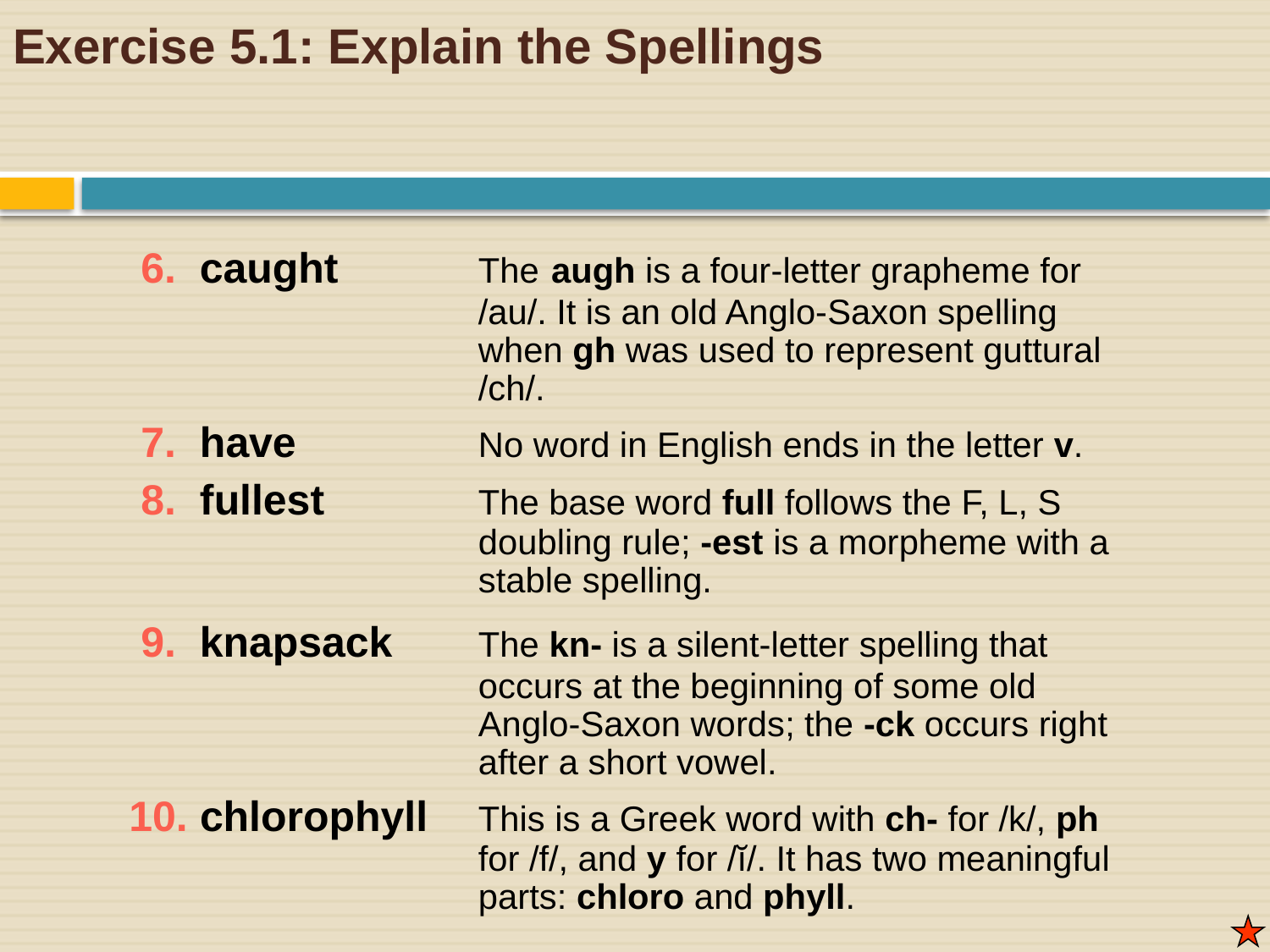

# Exercise 5.1: Explain the Spellings
 6.  caught 	The augh is a four-letter grapheme for /au/. It is an old Anglo-Saxon spelling when gh was used to represent guttural /ch/.
 7.  have  	No word in English ends in the letter v.
 8.  fullest   	The base word full follows the F, L, S doubling rule; -est is a morpheme with a stable spelling.
 9.  knapsack   	The kn- is a silent-letter spelling that occurs at the beginning of some old Anglo-Saxon words; the -ck occurs right after a short vowel.
10. chlorophyll	This is a Greek word with ch- for /k/, ph for /f/, and y for /ĭ/. It has two meaningful parts: chloro and phyll.